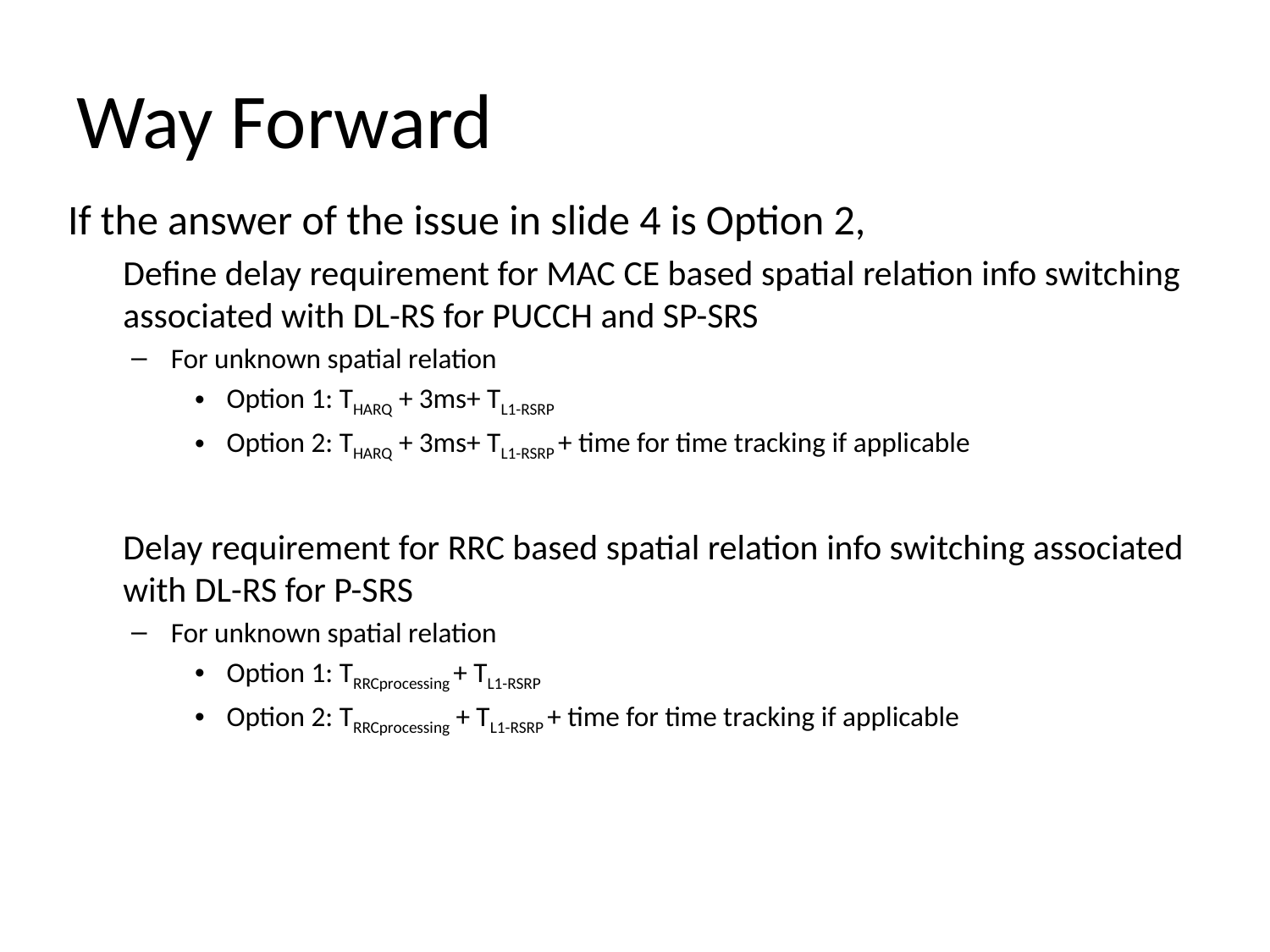

# Way Forward
If the answer of the issue in slide 4 is Option 2,
Define delay requirement for MAC CE based spatial relation info switching associated with DL-RS for PUCCH and SP-SRS
For unknown spatial relation
Option 1: THARQ + 3ms+ TL1-RSRP
Option 2: THARQ + 3ms+ TL1-RSRP + time for time tracking if applicable

Delay requirement for RRC based spatial relation info switching associated with DL-RS for P-SRS
For unknown spatial relation
Option 1: TRRCprocessing + TL1-RSRP
Option 2: TRRCprocessing + TL1-RSRP + time for time tracking if applicable